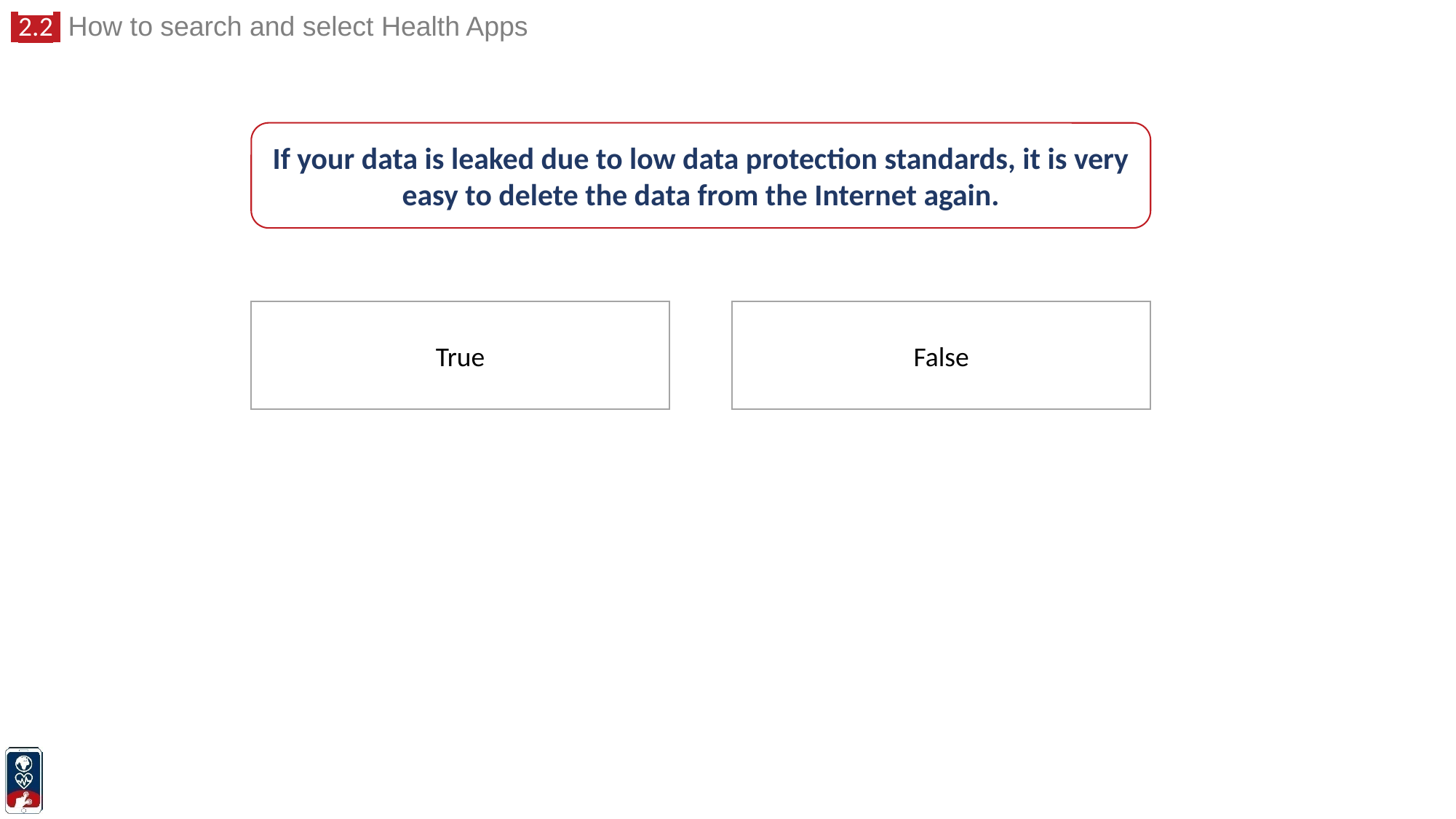

If your data is leaked due to low data protection standards, it is very easy to delete the data from the Internet again.
True
False